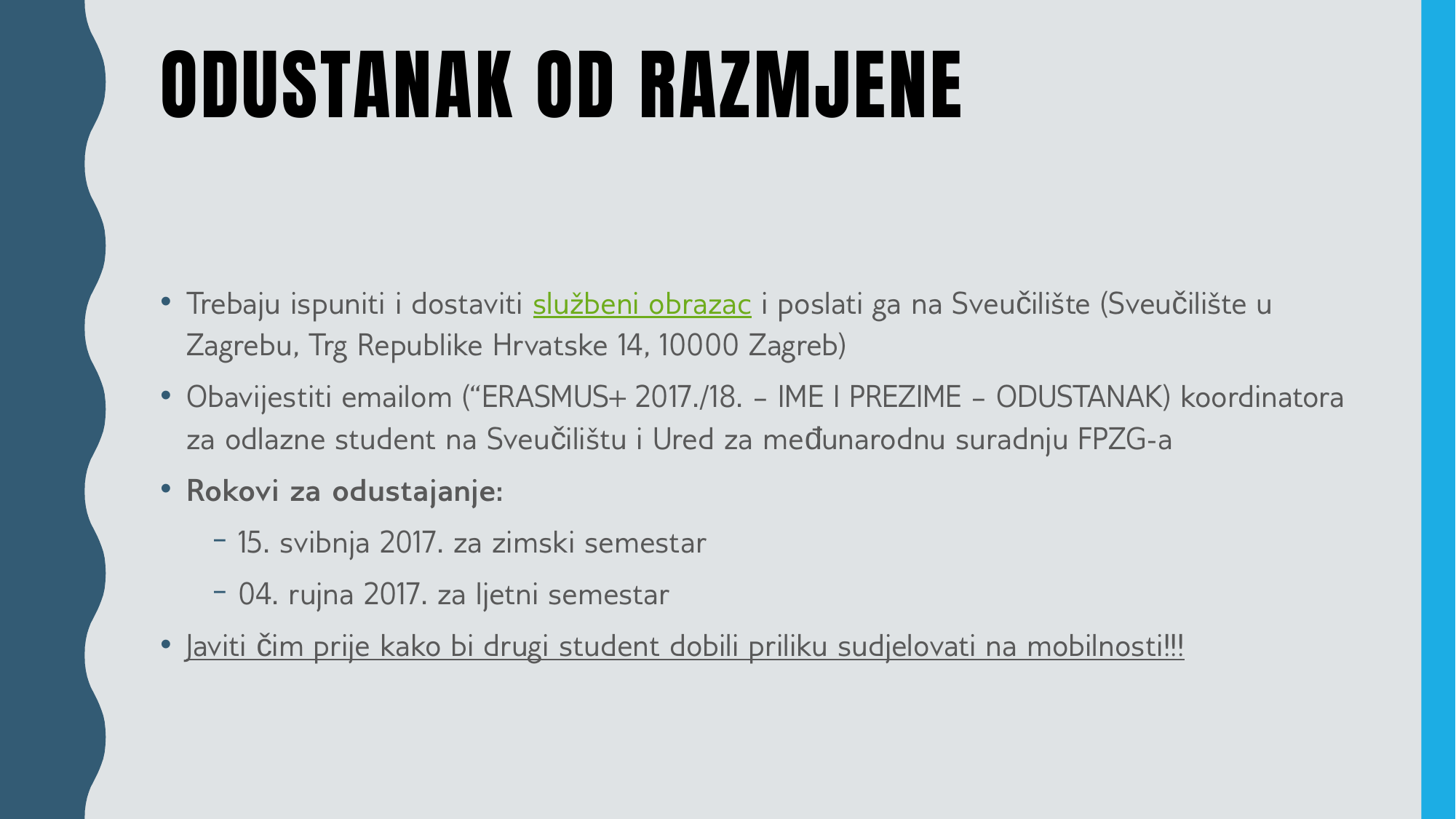

# Odustanak od razmjene
Trebaju ispuniti i dostaviti službeni obrazac i poslati ga na Sveučilište (Sveučilište u Zagrebu, Trg Republike Hrvatske 14, 10000 Zagreb)
Obavijestiti emailom (“ERASMUS+ 2017./18. – IME I PREZIME – ODUSTANAK) koordinatora za odlazne student na Sveučilištu i Ured za međunarodnu suradnju FPZG-a
Rokovi za odustajanje:
15. svibnja 2017. za zimski semestar
04. rujna 2017. za ljetni semestar
Javiti čim prije kako bi drugi student dobili priliku sudjelovati na mobilnosti!!!